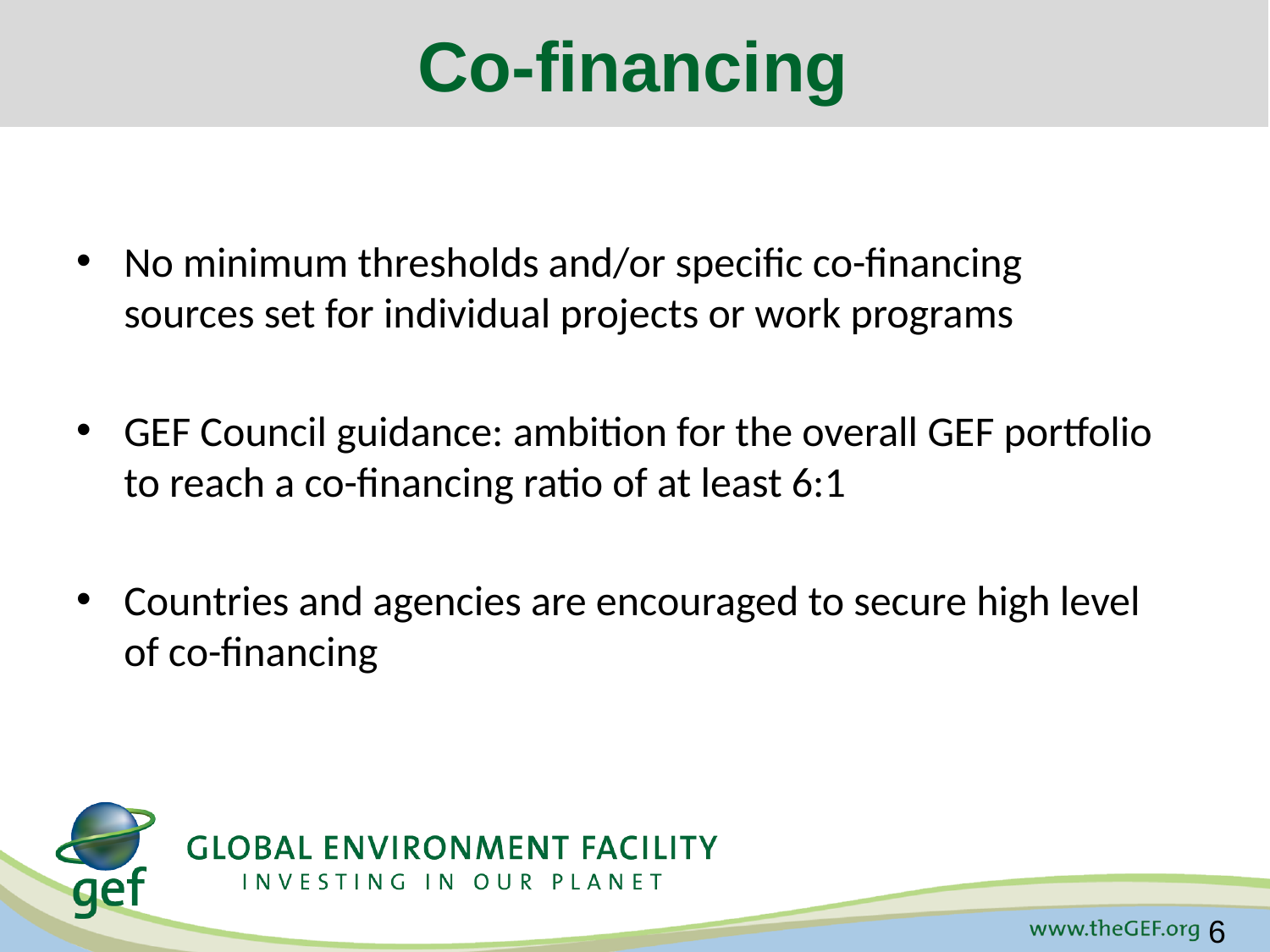

Co-financing

No minimum thresholds and/or specific co-financing sources set for individual projects or work programs

GEF Council guidance: ambition for the overall GEF portfolio to reach a co-financing ratio of at least 6:1

Countries and agencies are encouraged to secure high level of co-financing